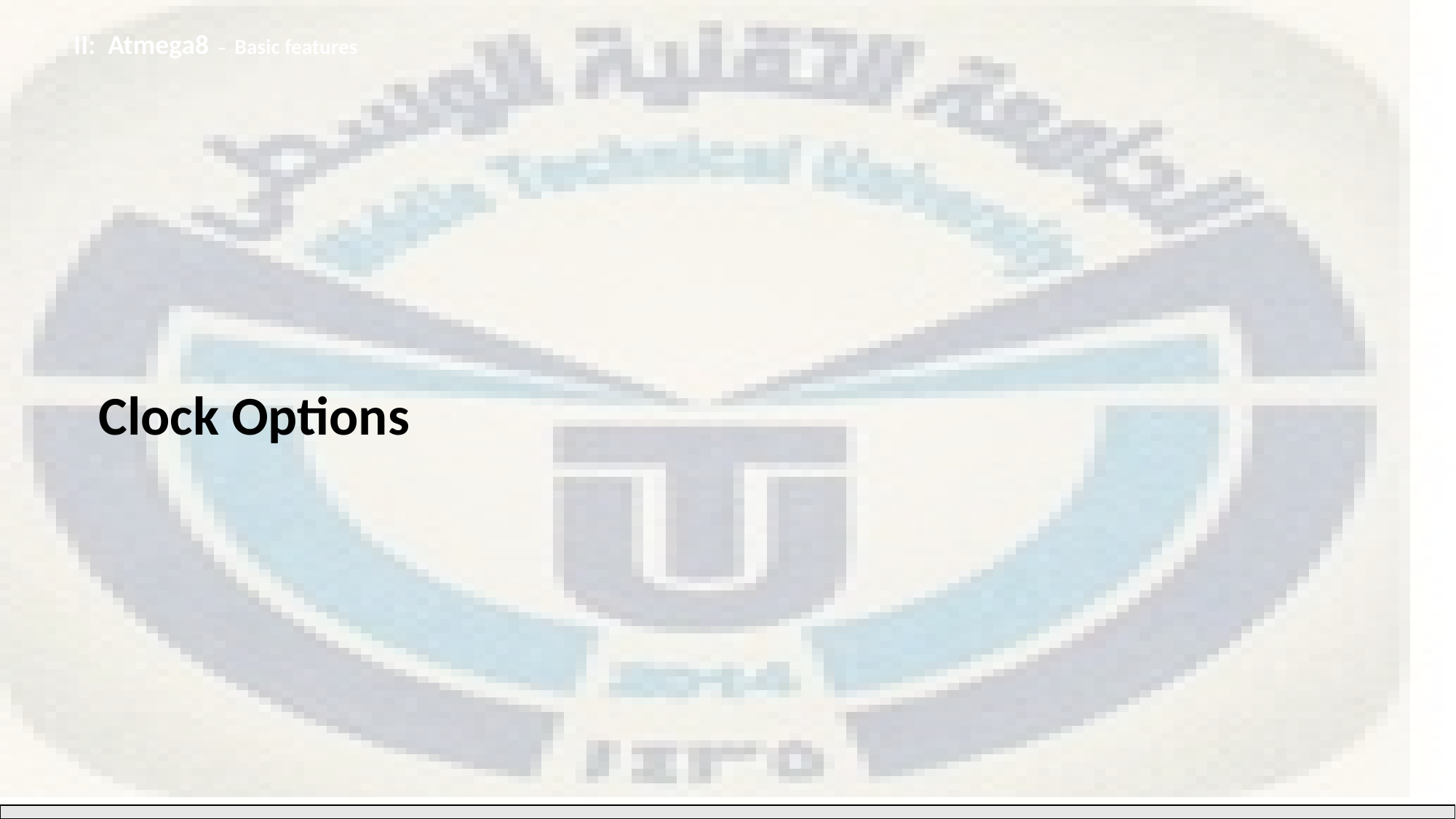

II:  Atmega8  –  Basic features
Clock Options